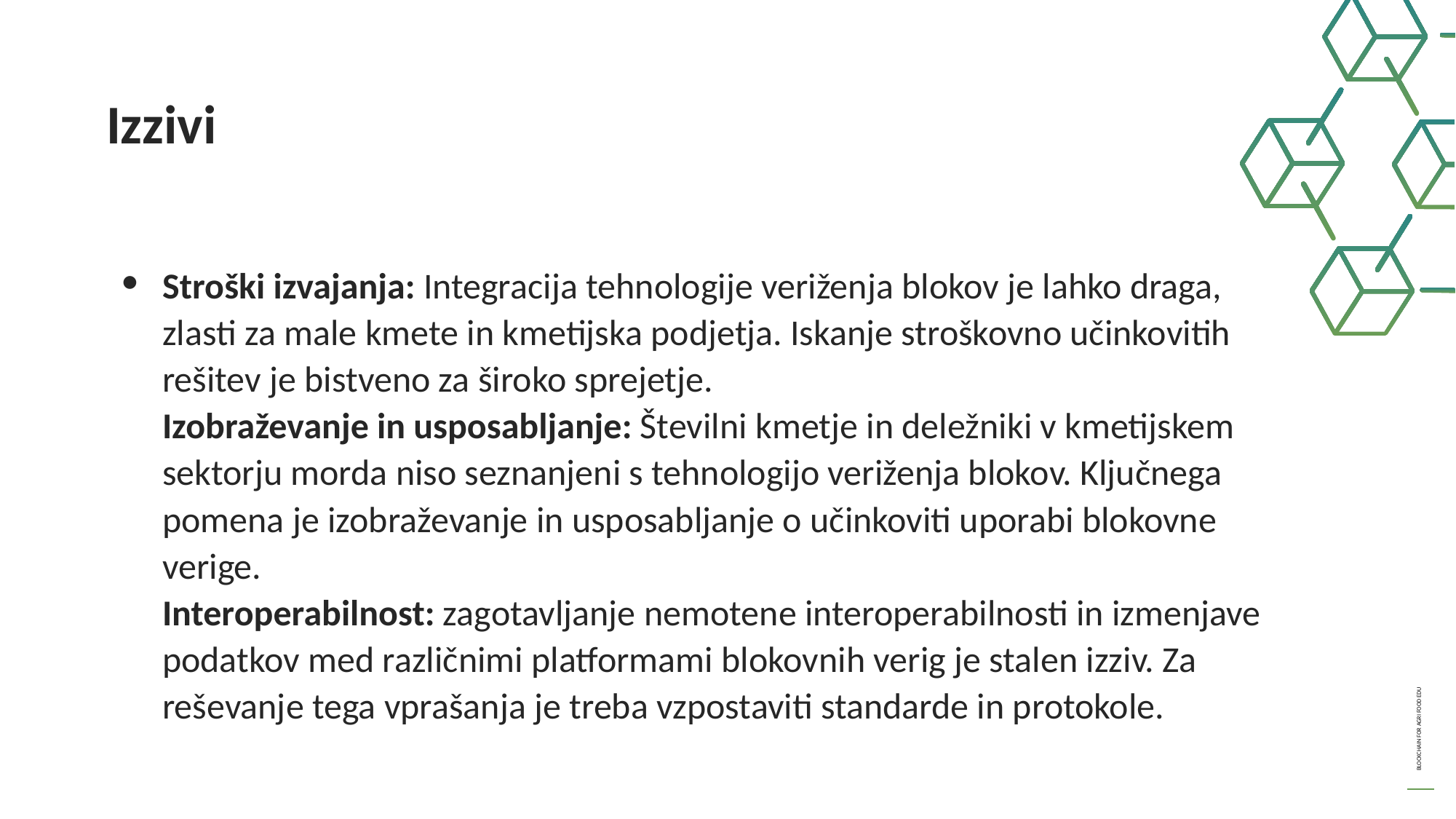

Izzivi
Stroški izvajanja: Integracija tehnologije veriženja blokov je lahko draga, zlasti za male kmete in kmetijska podjetja. Iskanje stroškovno učinkovitih rešitev je bistveno za široko sprejetje.
Izobraževanje in usposabljanje: Številni kmetje in deležniki v kmetijskem sektorju morda niso seznanjeni s tehnologijo veriženja blokov. Ključnega pomena je izobraževanje in usposabljanje o učinkoviti uporabi blokovne verige.
Interoperabilnost: zagotavljanje nemotene interoperabilnosti in izmenjave podatkov med različnimi platformami blokovnih verig je stalen izziv. Za reševanje tega vprašanja je treba vzpostaviti standarde in protokole.